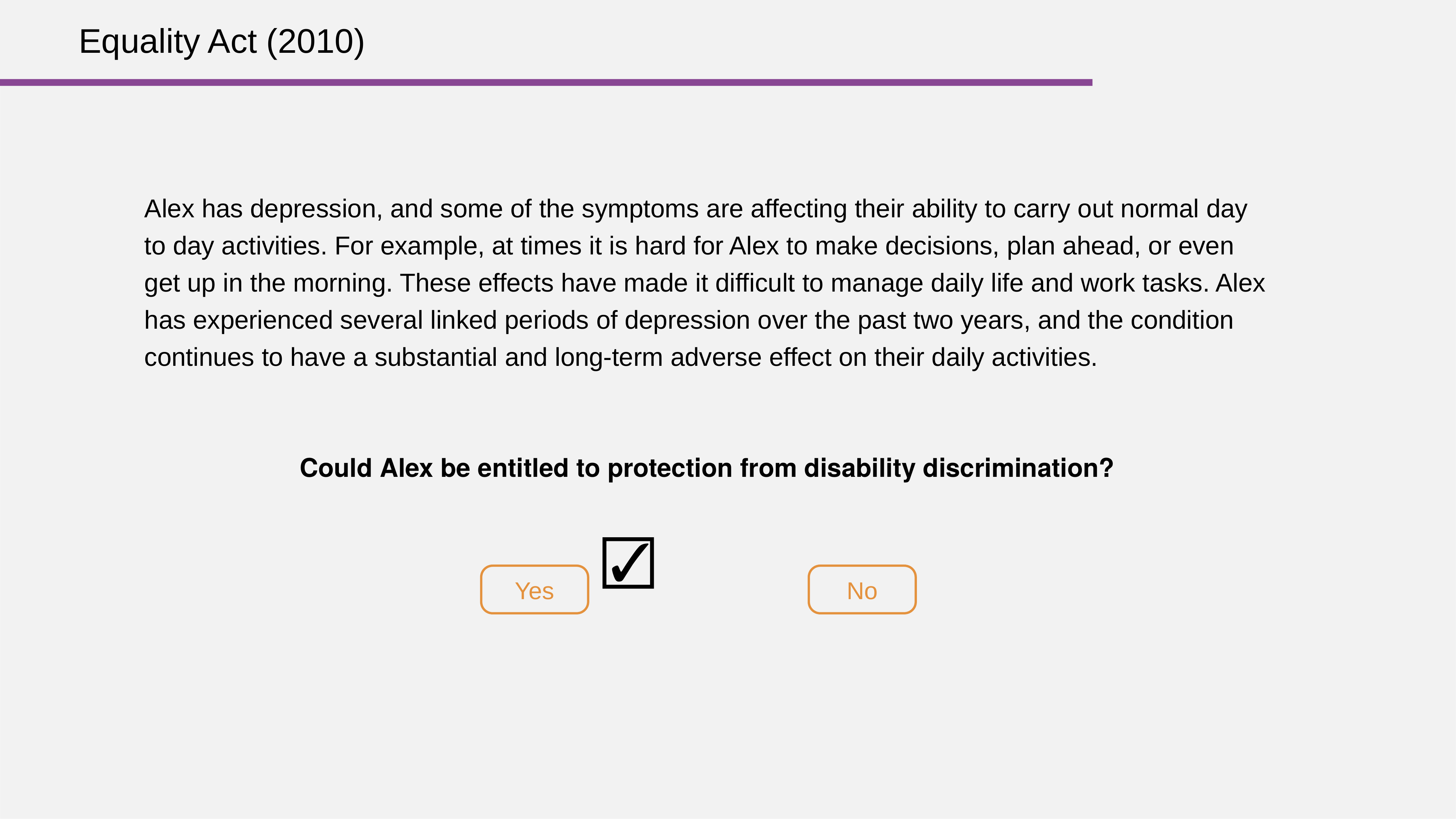

Equality Act (2010)
Alex has depression, and some of the symptoms are affecting their ability to carry out normal day to day activities. For example, at times it is hard for Alex to make decisions, plan ahead, or even get up in the morning. These effects have made it difficult to manage daily life and work tasks. Alex has experienced several linked periods of depression over the past two years, and the condition continues to have a substantial and long-term adverse effect on their daily activities.

Could Alex be entitled to protection from disability discrimination?
☑️
Yes
No